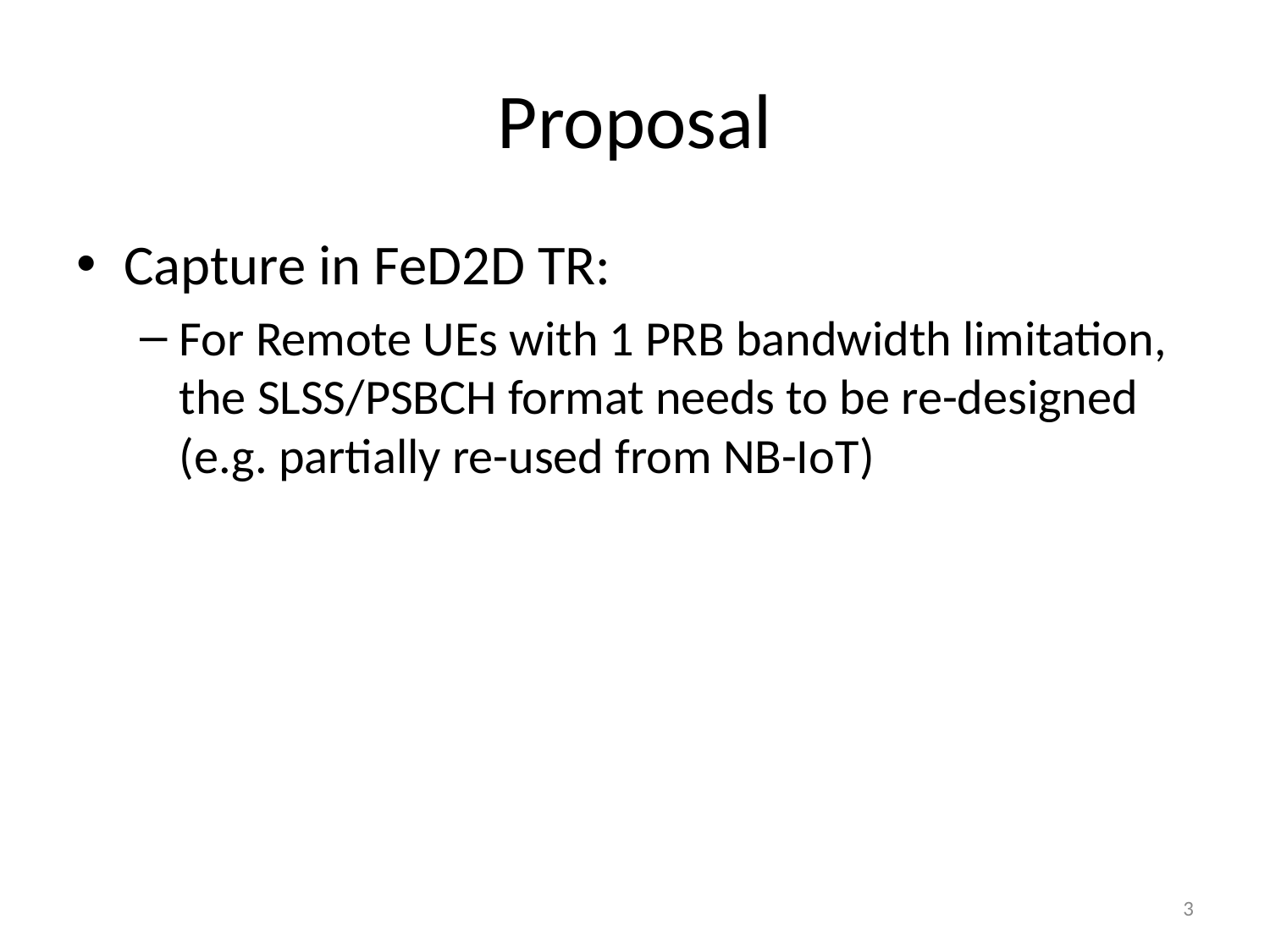

# Proposal
Capture in FeD2D TR:
For Remote UEs with 1 PRB bandwidth limitation, the SLSS/PSBCH format needs to be re-designed (e.g. partially re-used from NB-IoT)
3